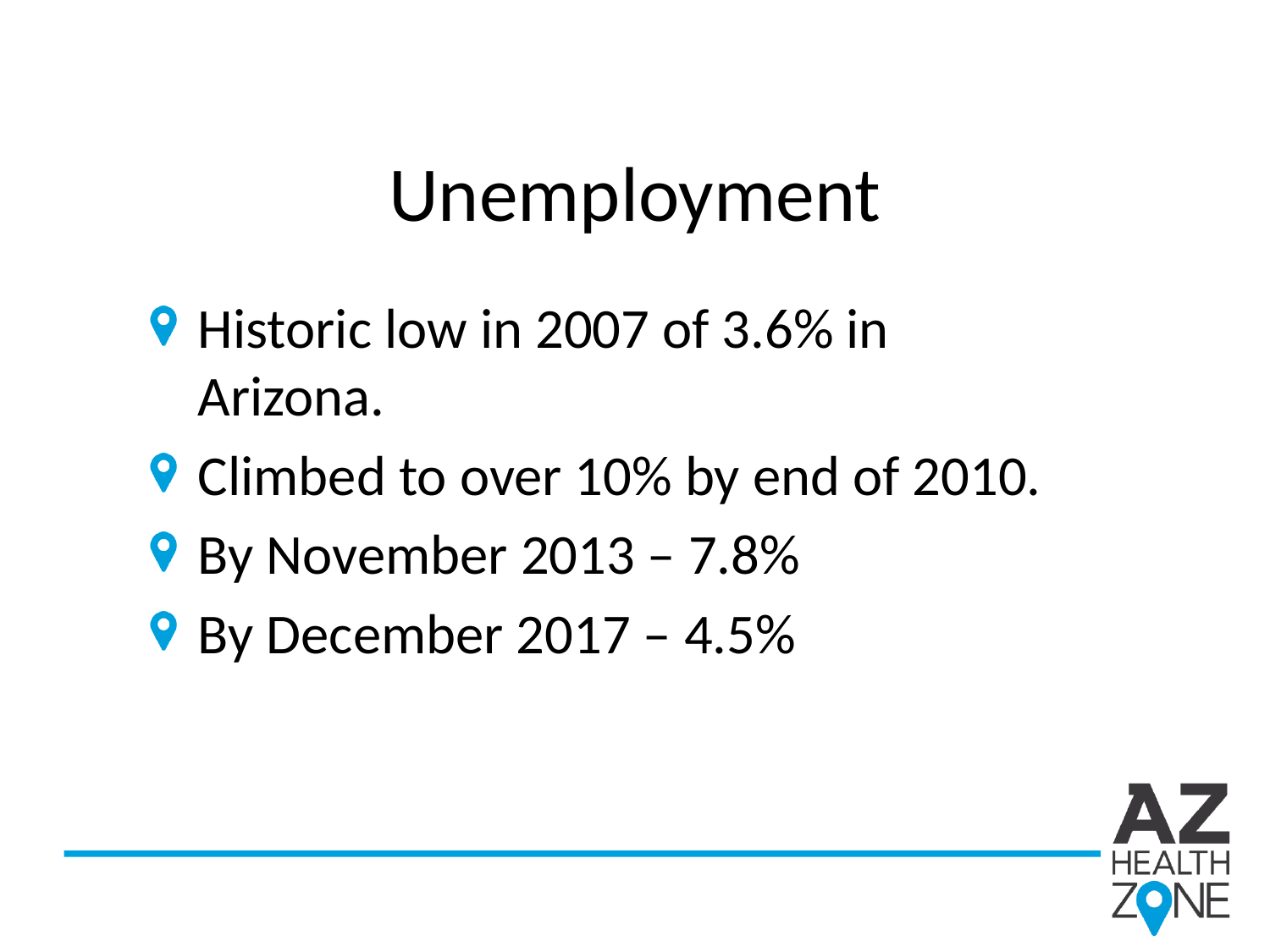

# Unemployment
Historic low in 2007 of 3.6% in Arizona.
Climbed to over 10% by end of 2010.
By November 2013 – 7.8%
By December 2017 – 4.5%